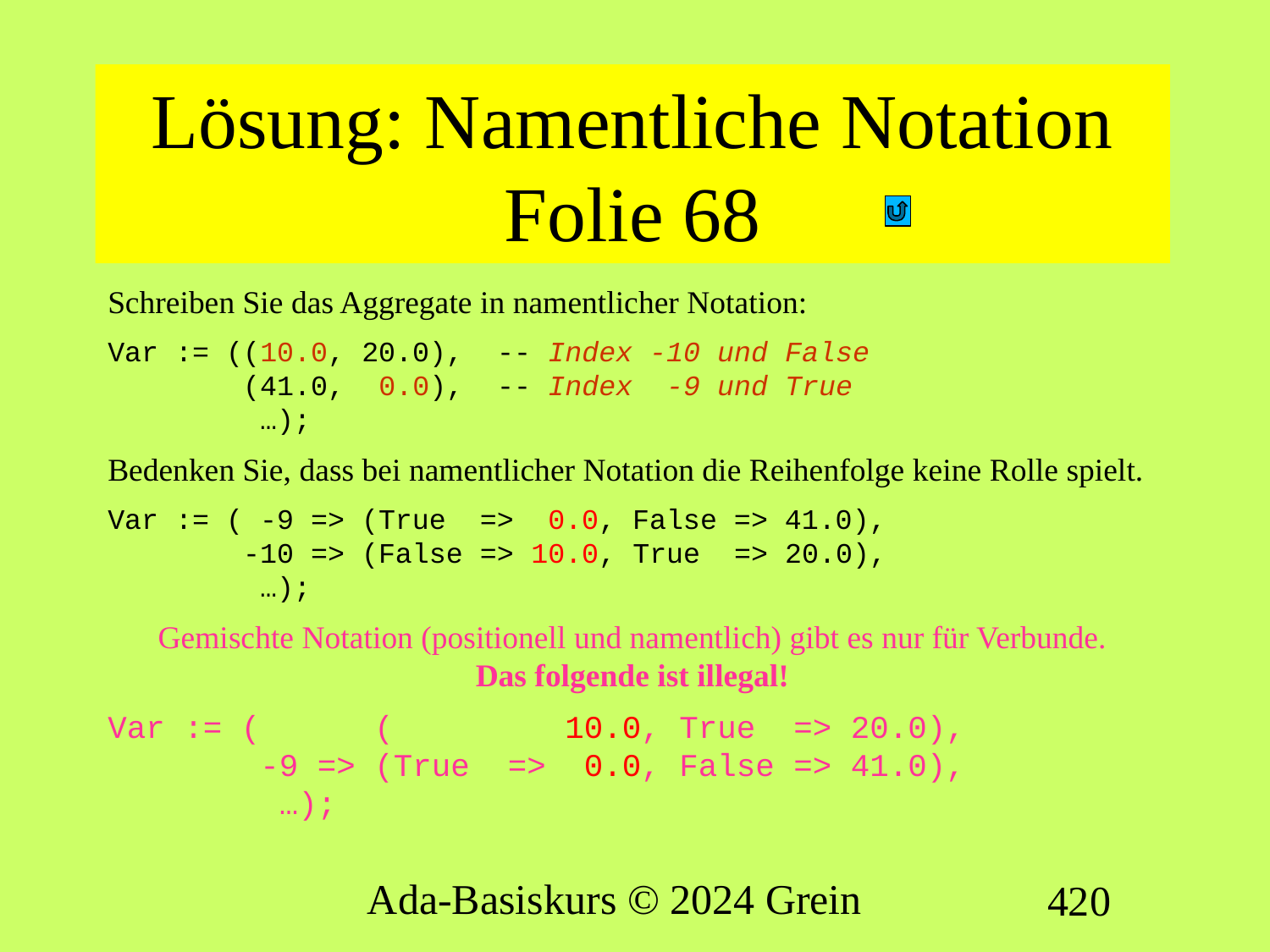

# Lösung: Namentliche Notation Folie 68

Schreiben Sie das Aggregate in namentlicher Notation:
Var := ((10.0, 20.0),  -- Index -10 und False
        (41.0,  0.0),  -- Index  -9 und True
         …);
Bedenken Sie, dass bei namentlicher Notation die Reihenfolge keine Rolle spielt.
Var := ( -9 => (True  =>  0.0, False => 41.0),
        -10 => (False => 10.0, True  => 20.0),
         …);
Gemischte Notation (positionell und namentlich) gibt es nur für Verbunde.
Das folgende ist illegal!
Var := (      (         10.0, True  => 20.0),
        -9 => (True  =>  0.0, False => 41.0),
         …);

Ada-Basiskurs © 2024 Grein
420